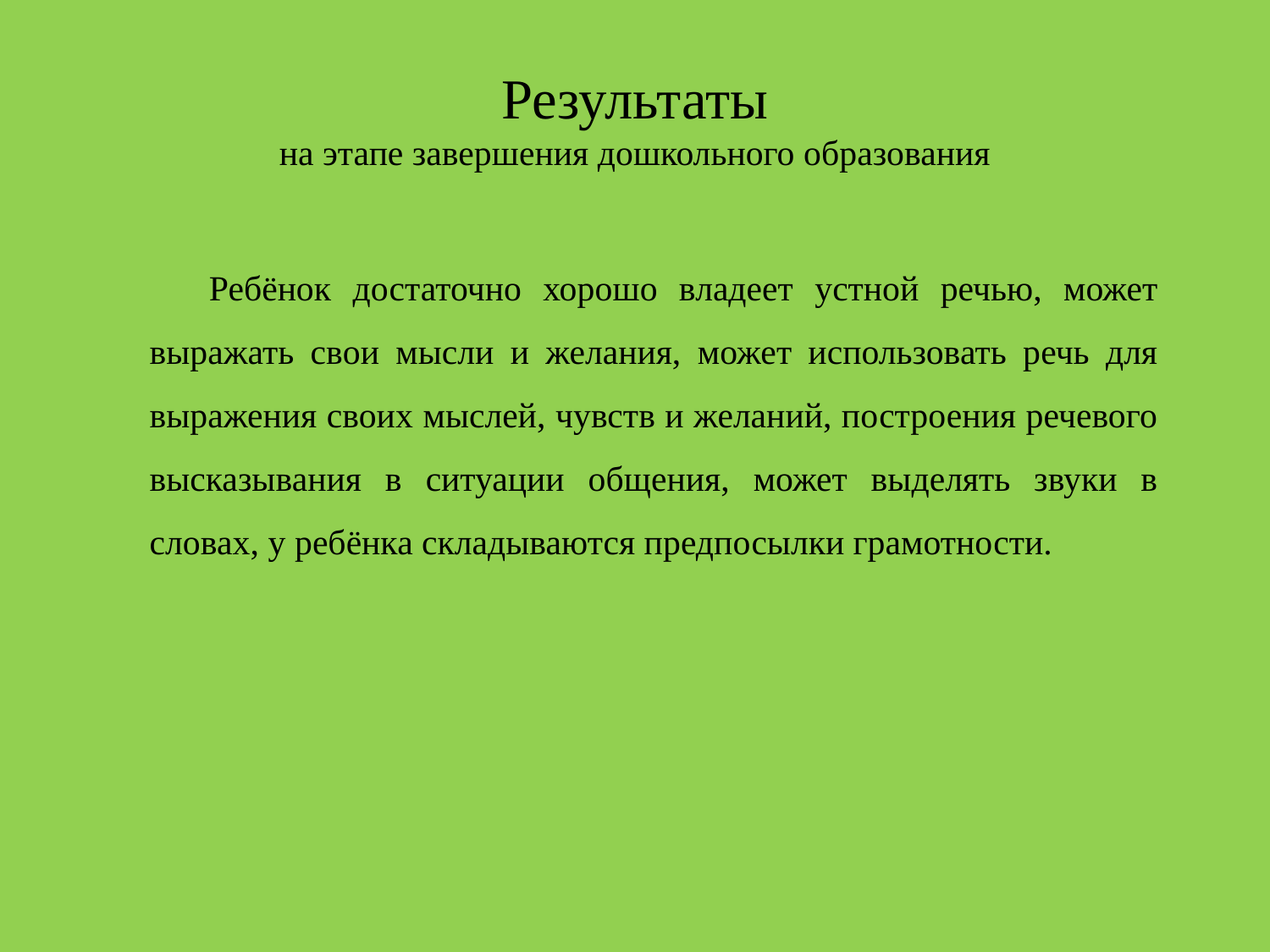

# Результаты на этапе завершения дошкольного образования
     Ребёнок достаточно хорошо владеет устной речью, может выражать свои мысли и желания, может использовать речь для выражения своих мыслей, чувств и желаний, построения речевого высказывания в ситуации общения, может выделять звуки в словах, у ребёнка складываются предпосылки грамотности.